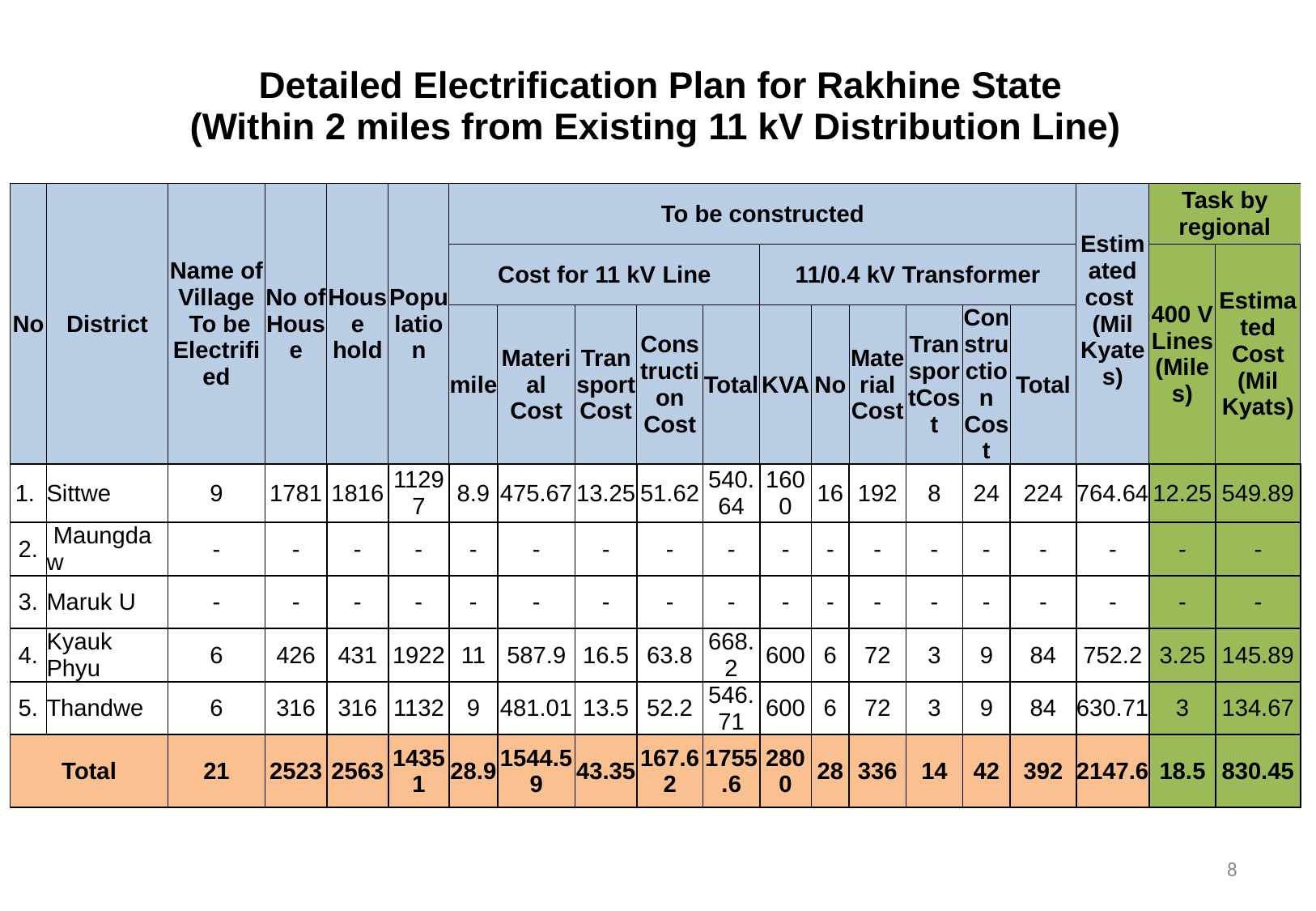

| Detailed Electrification Plan for Rakhine State (Within 2 miles from Existing 11 kV Distribution Line) |  |  |  |  |  |  |  |  |  |  |  |  |  |  |  |  |  |  |  |  |  |
| --- | --- | --- | --- | --- | --- | --- | --- | --- | --- | --- | --- | --- | --- | --- | --- | --- | --- | --- | --- | --- | --- |
|  |  |  |  |  |  |  |  |  |  |  |  |  |  |  |  |  |  |  |  |  |  |
| No | District | Name of Village To be Electrified | No of House | House hold | Popu lation | To be constructed |  |  |  |  |  |  |  |  |  |  |  |  | Estimated cost (Mil Kyates) | Task by regional |  |
|  |  |  |  |  |  | Cost for 11 kV Line |  |  |  |  |  | 11/0.4 kV Transformer |  |  |  |  |  |  |  | 400 V Lines (Miles) | Estimated Cost (Mil Kyats) |
|  |  |  |  |  |  | mile | Material Cost | TransportCost | Construction Cost |  | Total | KVA | No |  | Material Cost | TransportCost | Construction Cost | Total |  |  |  |
| 1. | Sittwe | 9 | 1781 | 1816 | 11297 | 8.9 | 475.67 | 13.25 | 51.62 |  | 540.64 | 1600 | 16 |  | 192 | 8 | 24 | 224 | 764.64 | 12.25 | 549.89 |
| 2. | Maungdaw | - | - | - | - | - | - | - | - |  | - | - | - |  | - | - | - | - | - | - | - |
| 3. | Maruk U | - | - | - | - | - | - | - | - |  | - | - | - |  | - | - | - | - | - | - | - |
| 4. | Kyauk Phyu | 6 | 426 | 431 | 1922 | 11 | 587.9 | 16.5 | 63.8 |  | 668.2 | 600 | 6 |  | 72 | 3 | 9 | 84 | 752.2 | 3.25 | 145.89 |
| 5. | Thandwe | 6 | 316 | 316 | 1132 | 9 | 481.01 | 13.5 | 52.2 |  | 546.71 | 600 | 6 |  | 72 | 3 | 9 | 84 | 630.71 | 3 | 134.67 |
| Total |  | 21 | 2523 | 2563 | 14351 | 28.9 | 1544.59 | 43.35 | 167.62 |  | 1755.6 | 2800 | 28 |  | 336 | 14 | 42 | 392 | 2147.6 | 18.5 | 830.45 |
8